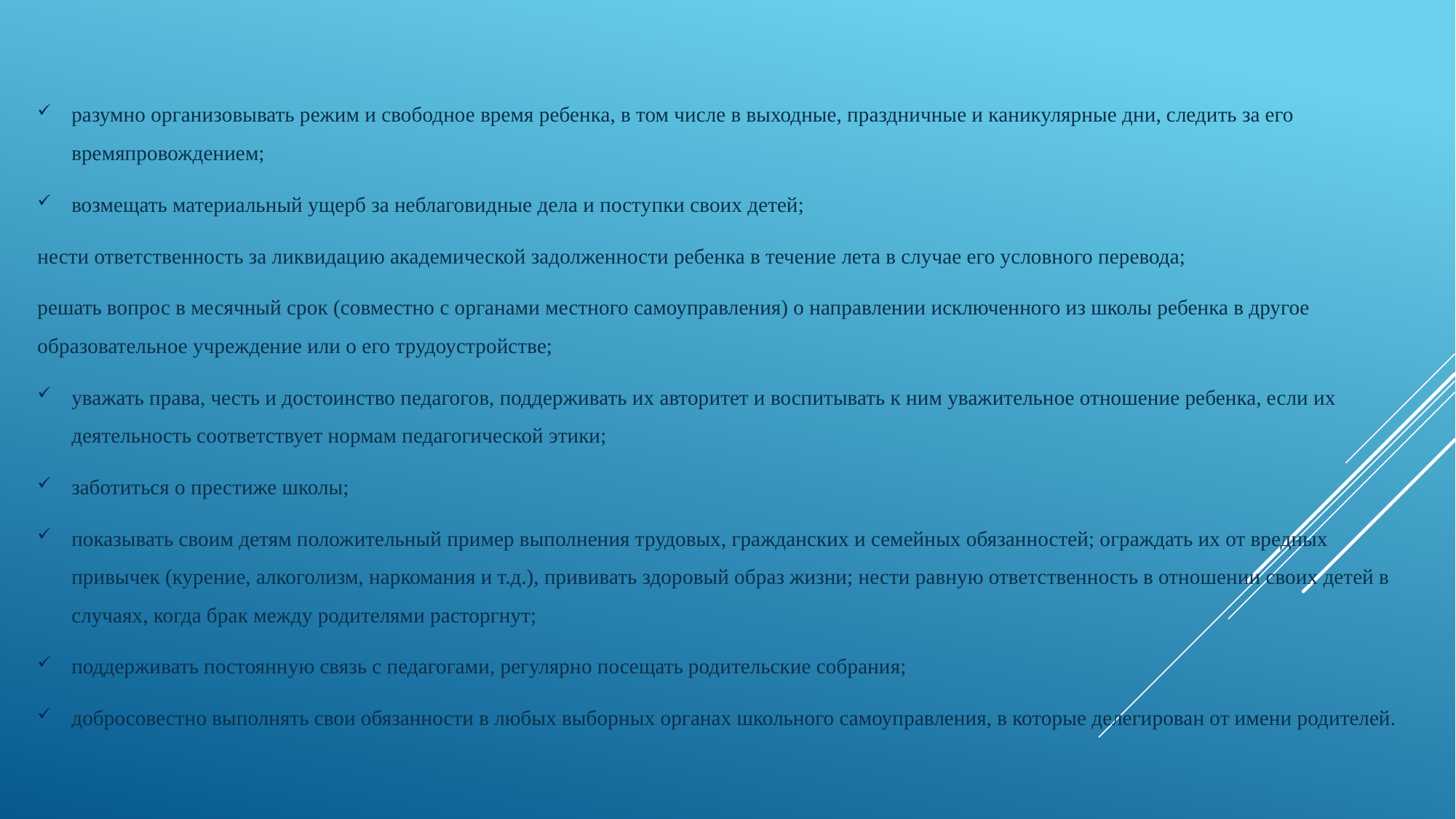

разумно организовывать режим и свободное время ребенка, в том числе в выходные, праздничные и каникулярные дни, следить за его времяпровождением;
возмещать материальный ущерб за неблаговидные дела и поступки своих детей;
нести ответственность за ликвидацию академической задолженности ребенка в течение лета в случае его условного перевода;
решать вопрос в месячный срок (совместно с органами местного самоуправления) о направлении исключенного из школы ребенка в другое образовательное учреждение или о его трудоустройстве;
уважать права, честь и достоинство педагогов, поддерживать их авторитет и воспитывать к ним уважительное отношение ребенка, если их деятельность соответствует нормам педагогической этики;
заботиться о престиже школы;
показывать своим детям положительный пример выполнения трудовых, гражданских и семейных обязанностей; ограждать их от вредных привычек (курение, алкоголизм, наркомания и т.д.), прививать здоровый образ жизни; нести равную ответственность в отношении своих детей в случаях, когда брак между родителями расторгнут;
поддерживать постоянную связь с педагогами, регулярно посещать родительские собрания;
добросовестно выполнять свои обязанности в любых выборных органах школьного самоуправления, в которые делегирован от имени родителей.